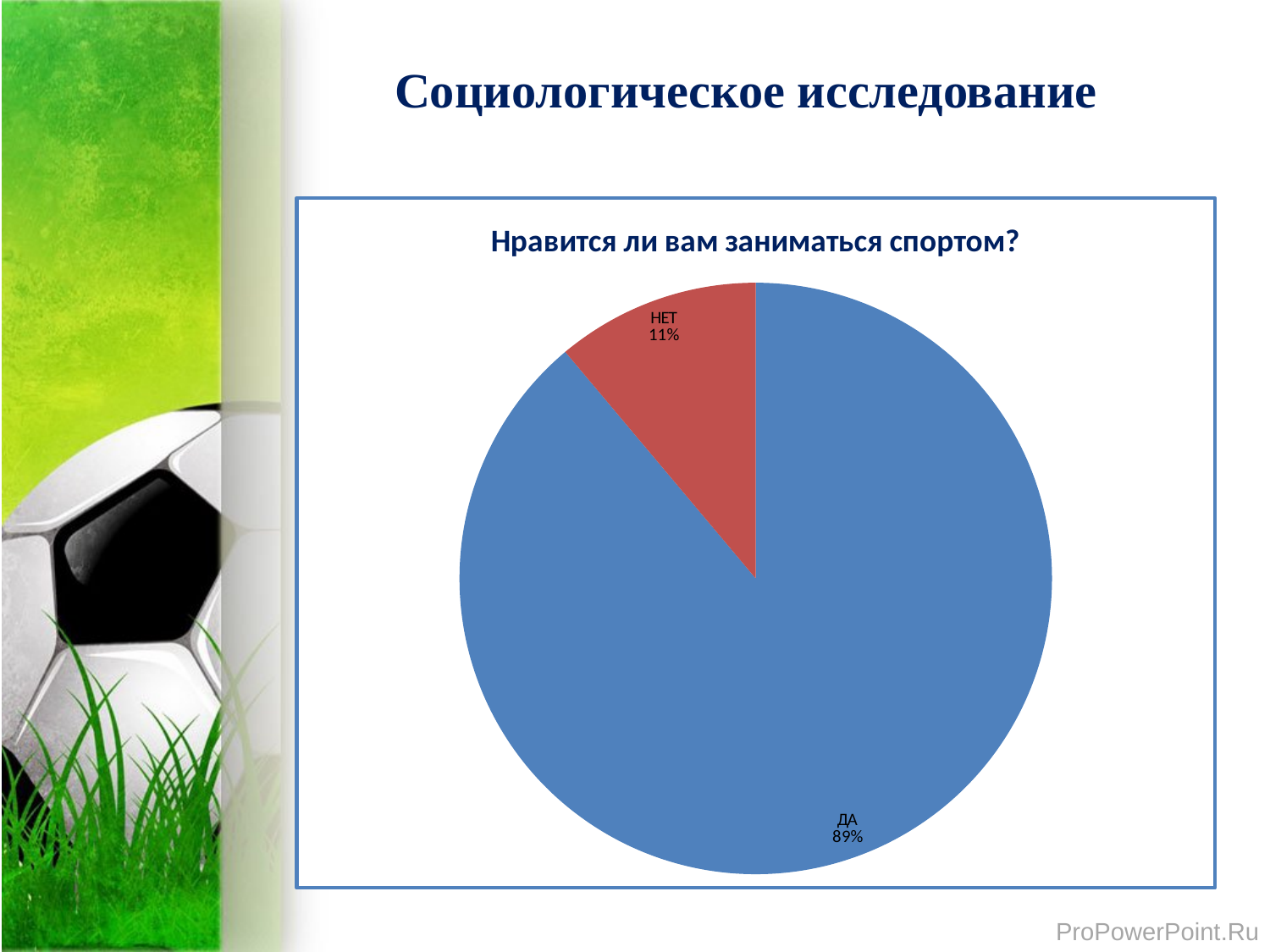

# Социологическое исследование

### Chart: Нравится ли вам заниматься спортом?

| Category | Нравится ли вам заниматься спортом? |
|---|---|
| ДА | 80.0 |
| НЕТ | 10.0 |